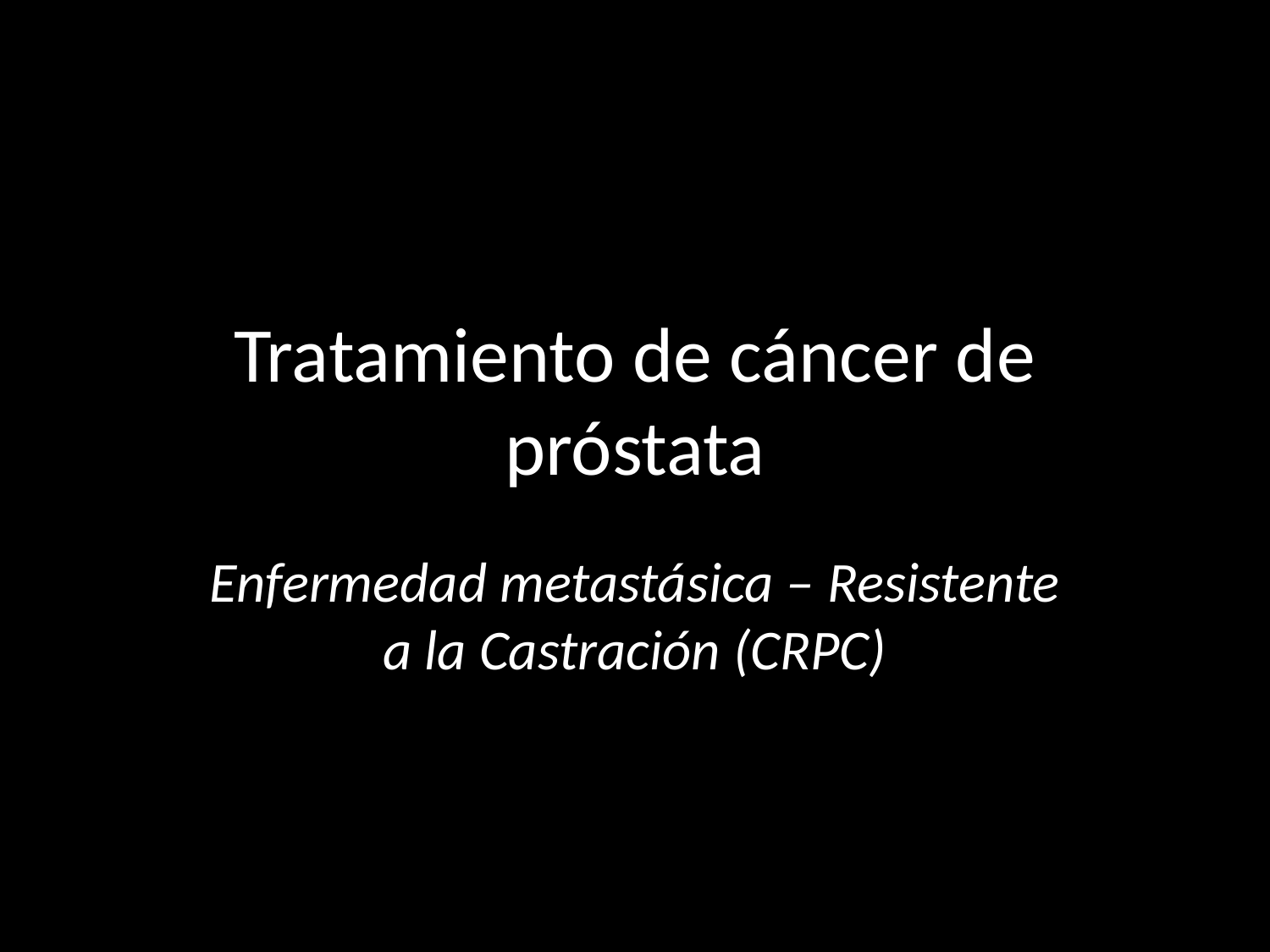

# Tratamiento de cáncer de próstata
Enfermedad metastásica – Resistente a la Castración (CRPC)